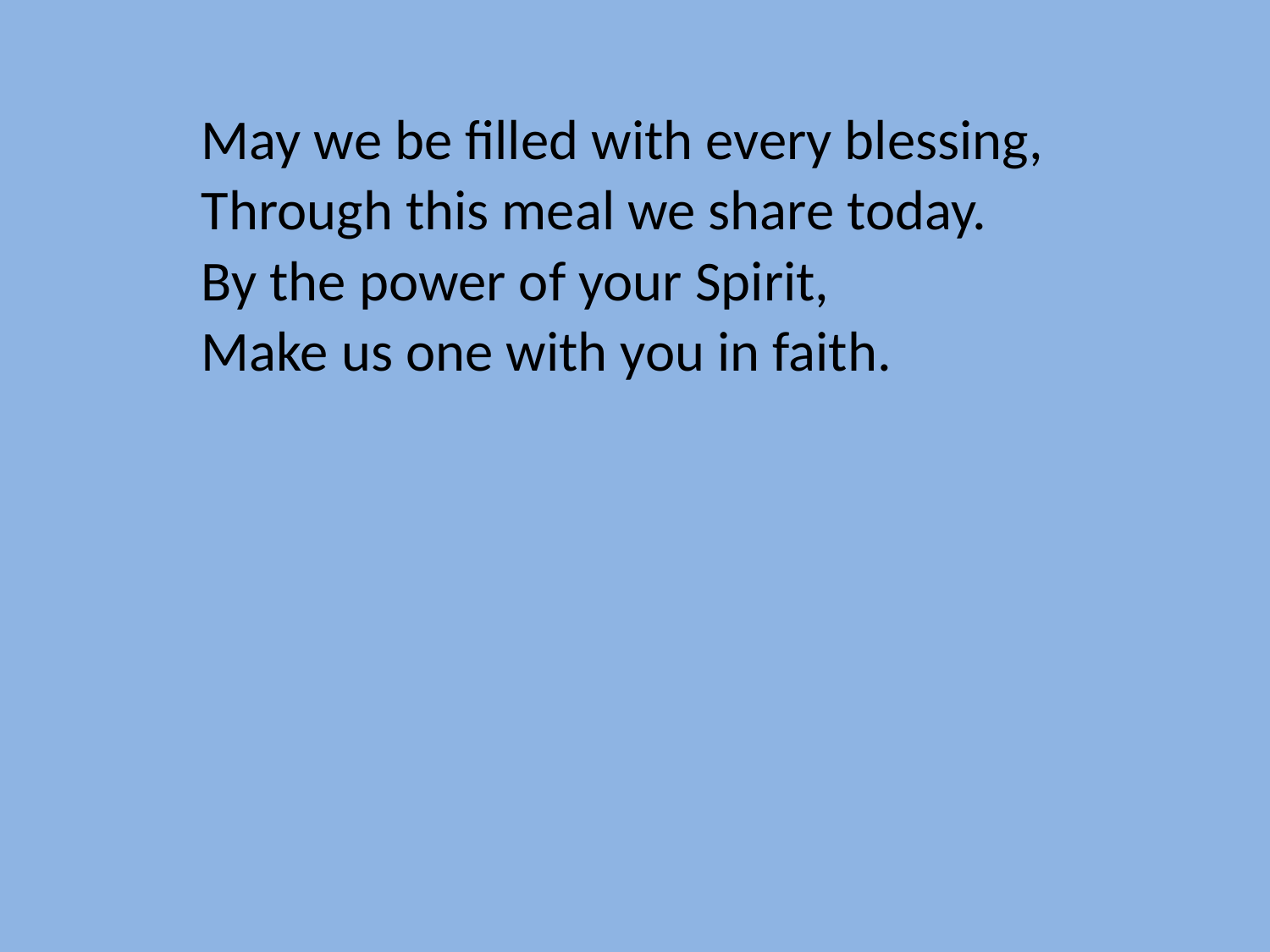

May we be filled with every blessing,
Through this meal we share today.
By the power of your Spirit,
Make us one with you in faith.